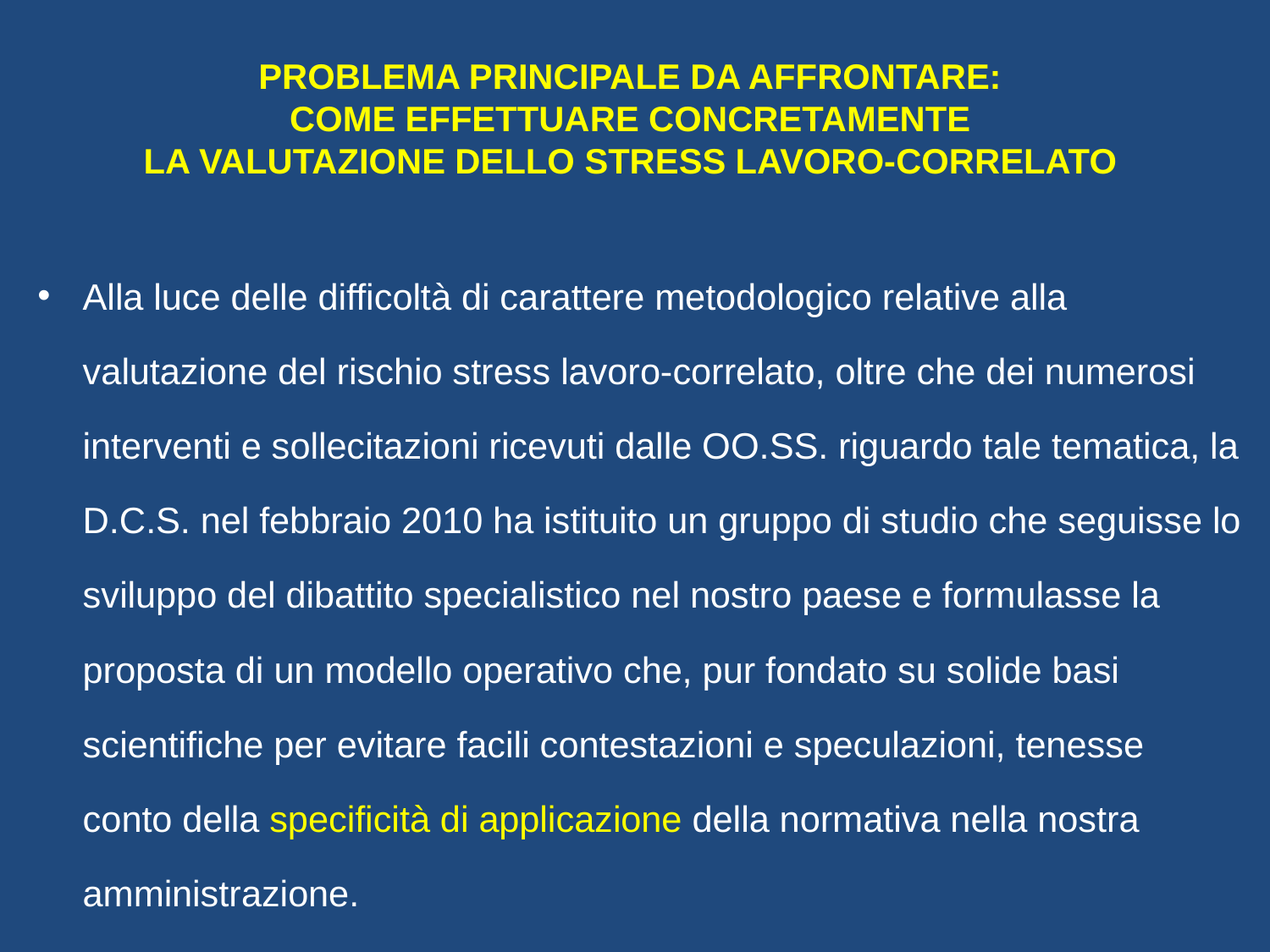

# PROBLEMA PRINCIPALE DA AFFRONTARE: COME EFFETTUARE CONCRETAMENTE LA VALUTAZIONE DELLO STRESS LAVORO-CORRELATO
Alla luce delle difficoltà di carattere metodologico relative alla valutazione del rischio stress lavoro-correlato, oltre che dei numerosi interventi e sollecitazioni ricevuti dalle OO.SS. riguardo tale tematica, la D.C.S. nel febbraio 2010 ha istituito un gruppo di studio che seguisse lo sviluppo del dibattito specialistico nel nostro paese e formulasse la proposta di un modello operativo che, pur fondato su solide basi scientifiche per evitare facili contestazioni e speculazioni, tenesse conto della specificità di applicazione della normativa nella nostra amministrazione.